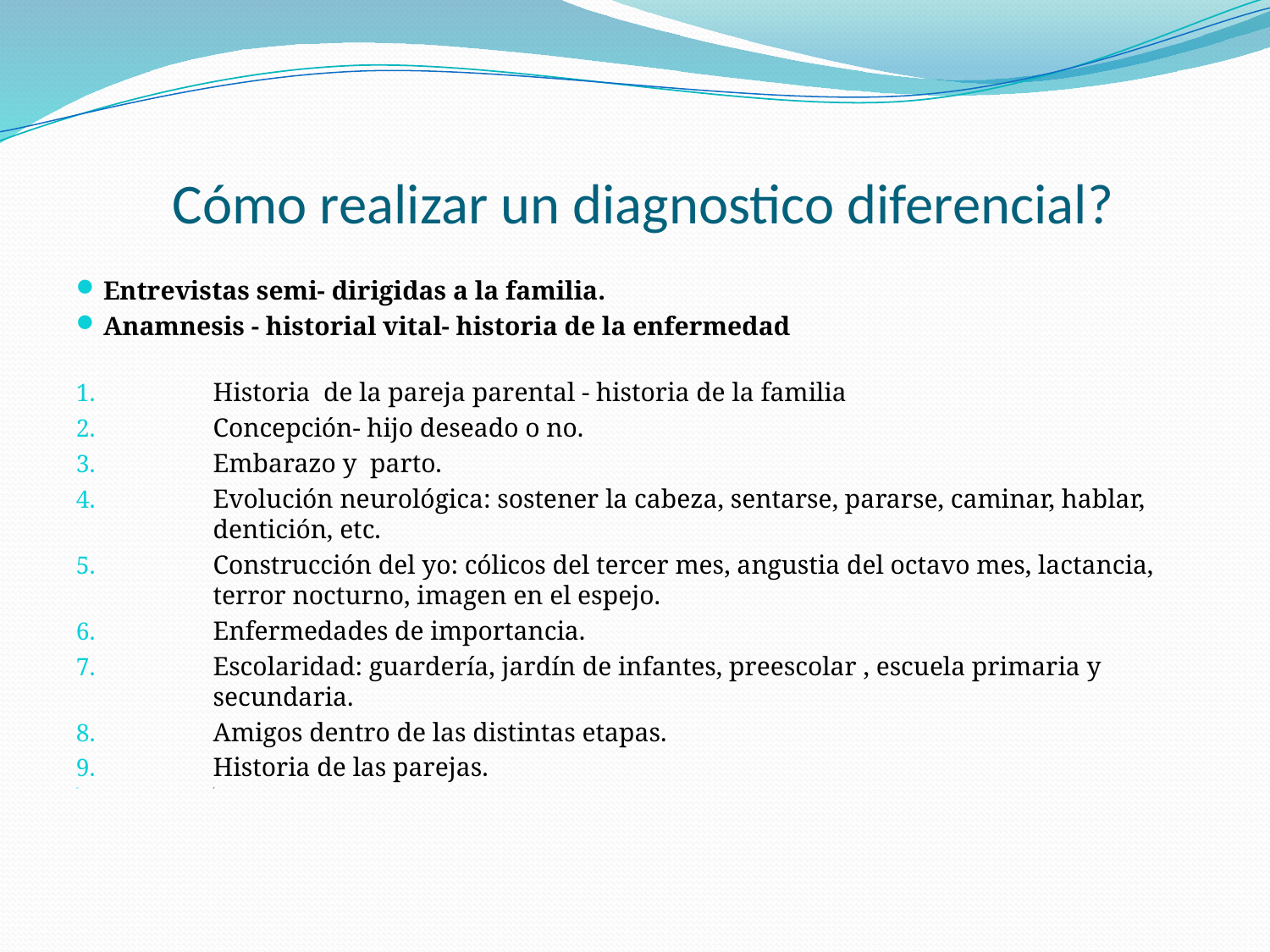

# Cómo realizar un diagnostico diferencial?
Entrevistas semi- dirigidas a la familia.
Anamnesis - historial vital- historia de la enfermedad
Historia  de la pareja parental - historia de la familia
Concepción- hijo deseado o no.
Embarazo y  parto.
Evolución neurológica: sostener la cabeza, sentarse, pararse, caminar, hablar, dentición, etc.
Construcción del yo: cólicos del tercer mes, angustia del octavo mes, lactancia, terror nocturno, imagen en el espejo.
Enfermedades de importancia.
Escolaridad: guardería, jardín de infantes, preescolar , escuela primaria y secundaria.
Amigos dentro de las distintas etapas.
Historia de las parejas.
E